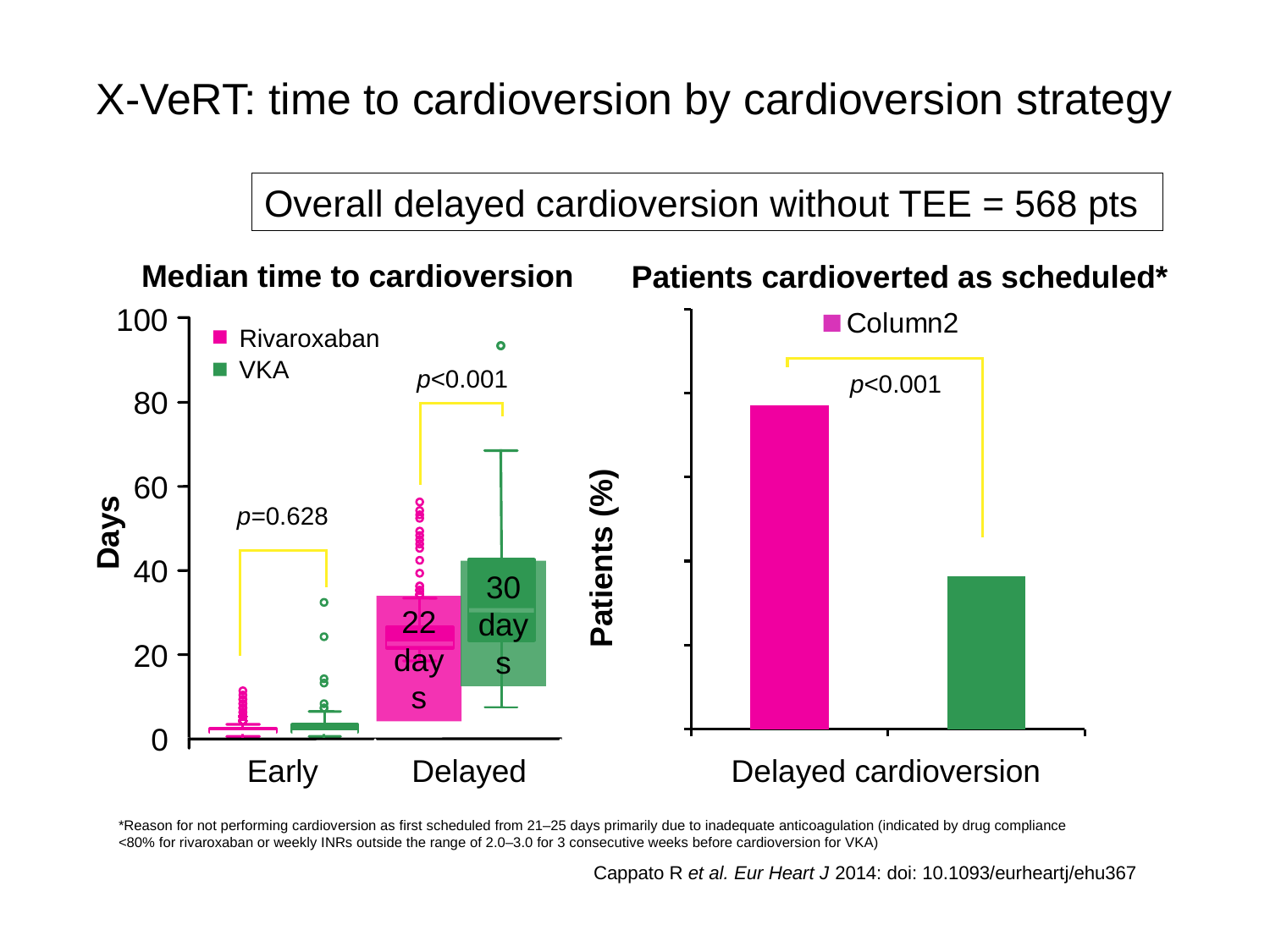

# X-VeRT: time to cardioversion by cardioversion strategy
Overall delayed cardioversion without TEE = 568 pts
Median time to cardioversion
100
Rivaroxaban

VKA

p<0.001
80

60

p=0.628

Days

40

20

0

Early
Delayed
Patients cardioverted as scheduled*

### Chart

| Category | Column2 |
|---|---|
| Rivaroxaban | 77.0 |
| VKA | 36.3 |
p<0.001
Patients (%)
30 days
22 days
Delayed cardioversion
*Reason for not performing cardioversion as first scheduled from 21–25 days primarily due to inadequate anticoagulation (indicated by drug compliance <80% for rivaroxaban or weekly INRs outside the range of 2.0–3.0 for 3 consecutive weeks before cardioversion for VKA)
Cappato R et al. Eur Heart J 2014: doi: 10.1093/eurheartj/ehu367